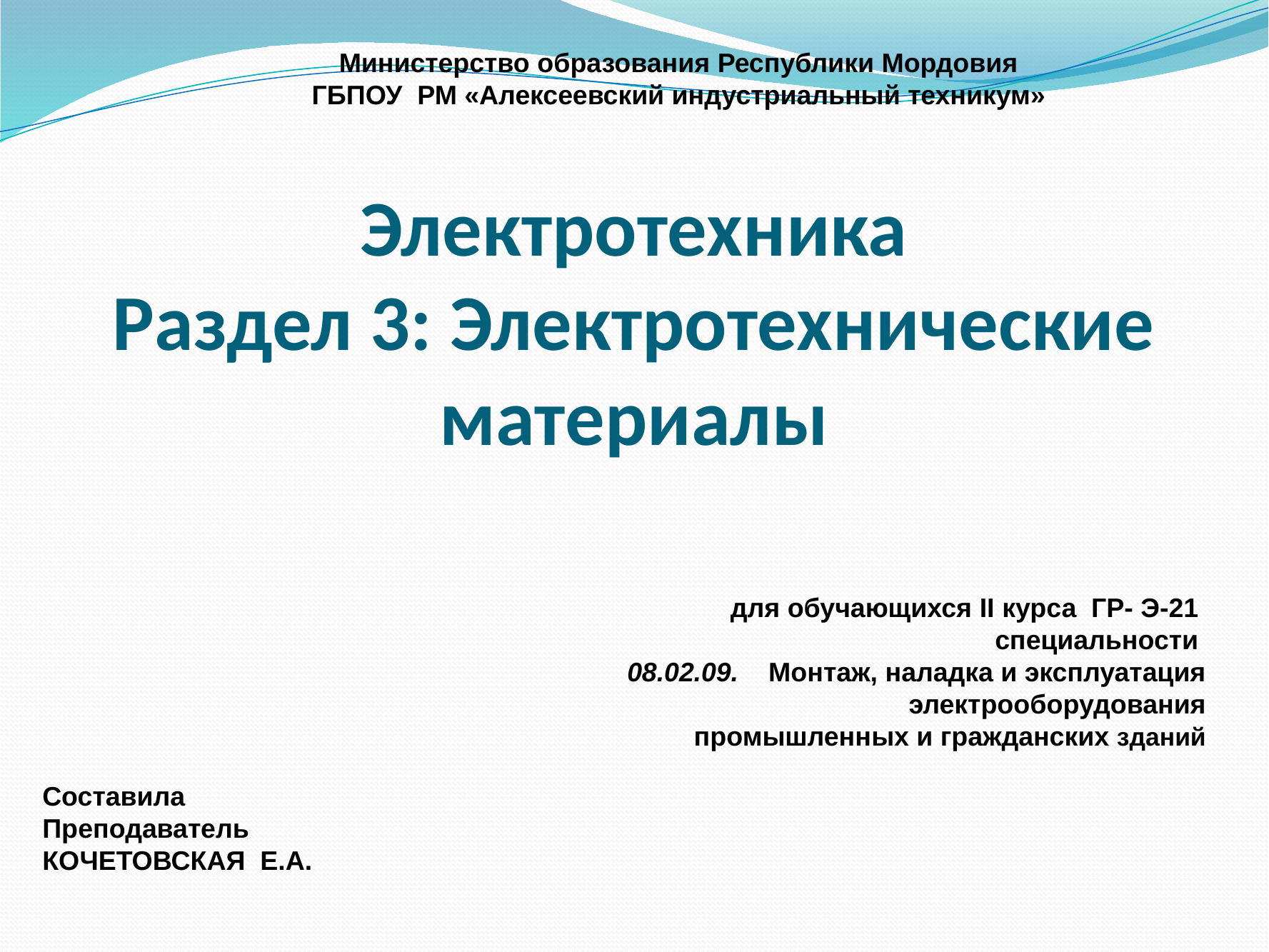

Министерство образования Республики Мордовия
ГБПОУ  РМ «Алексеевский индустриальный техникум»
# Электротехника Раздел 3: Электротехнические материалы
для обучающихся II курса  ГР- Э-21
специальности
 08.02.09.    Монтаж, наладка и эксплуатация электрооборудования
 промышленных и гражданских зданий
Составила
Преподаватель
КОЧЕТОВСКАЯ  Е.А.